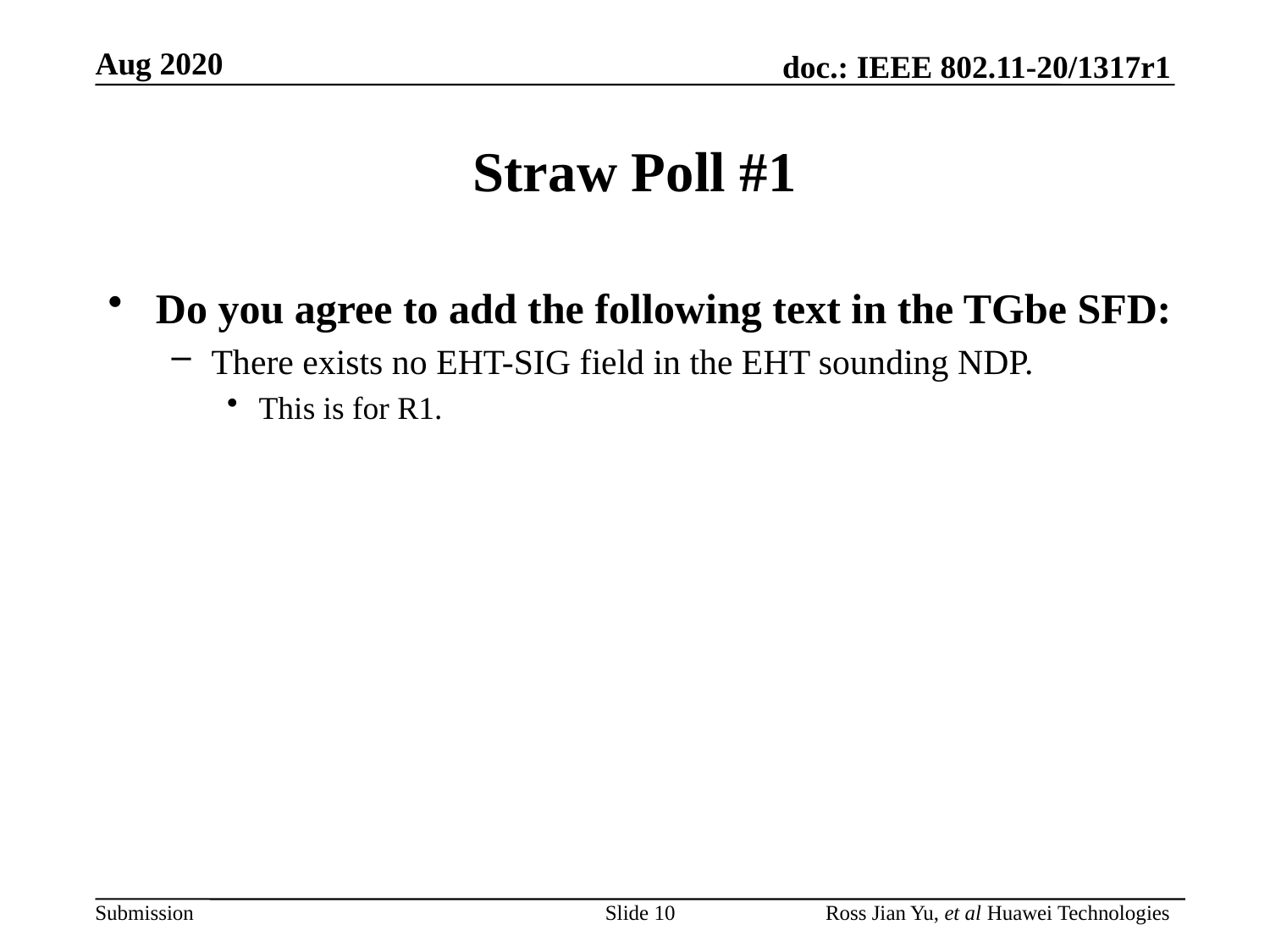

# Straw Poll #1
Do you agree to add the following text in the TGbe SFD:
There exists no EHT-SIG field in the EHT sounding NDP.
This is for R1.

Slide 10